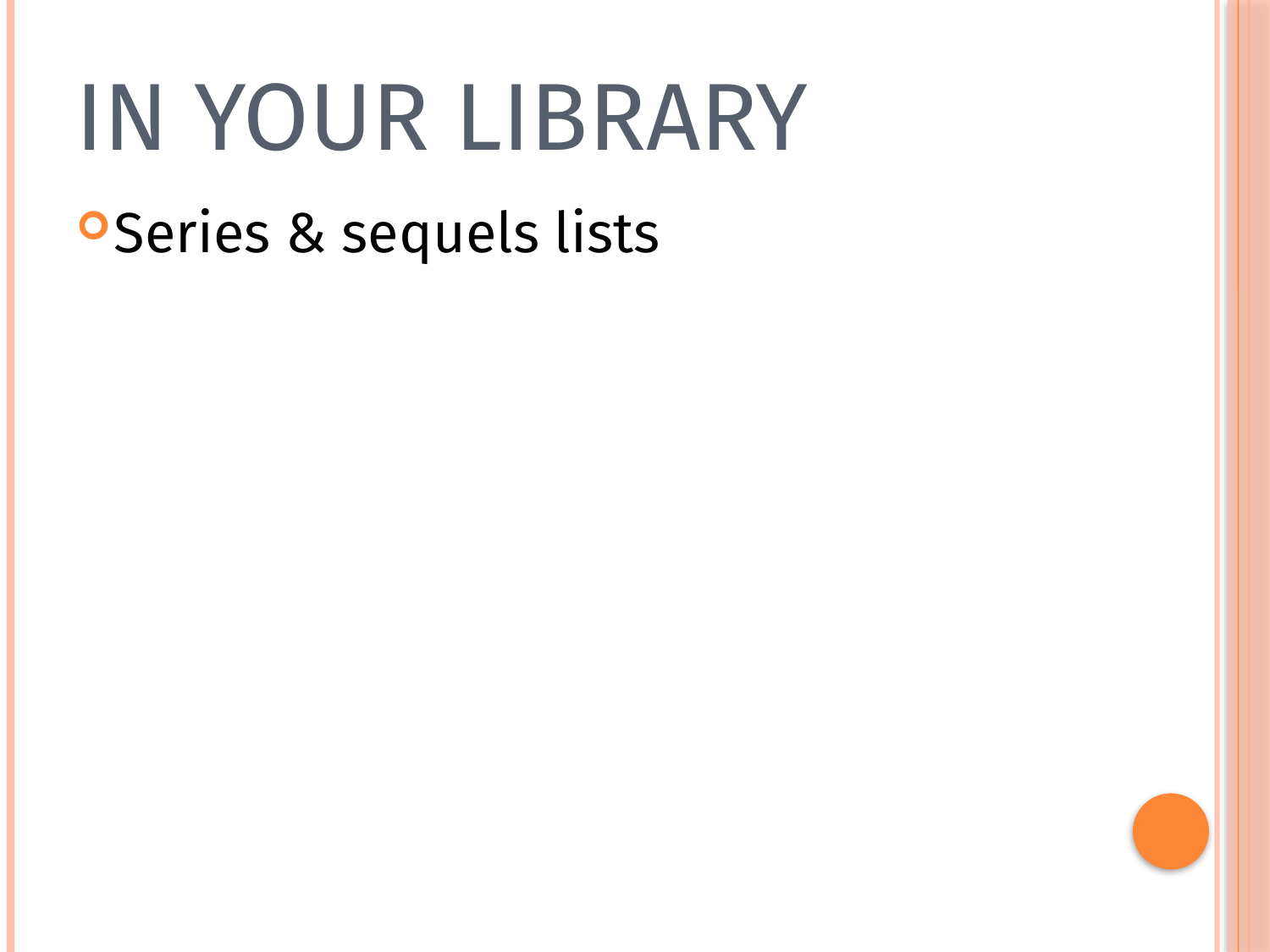

# In your library
Series & sequels lists